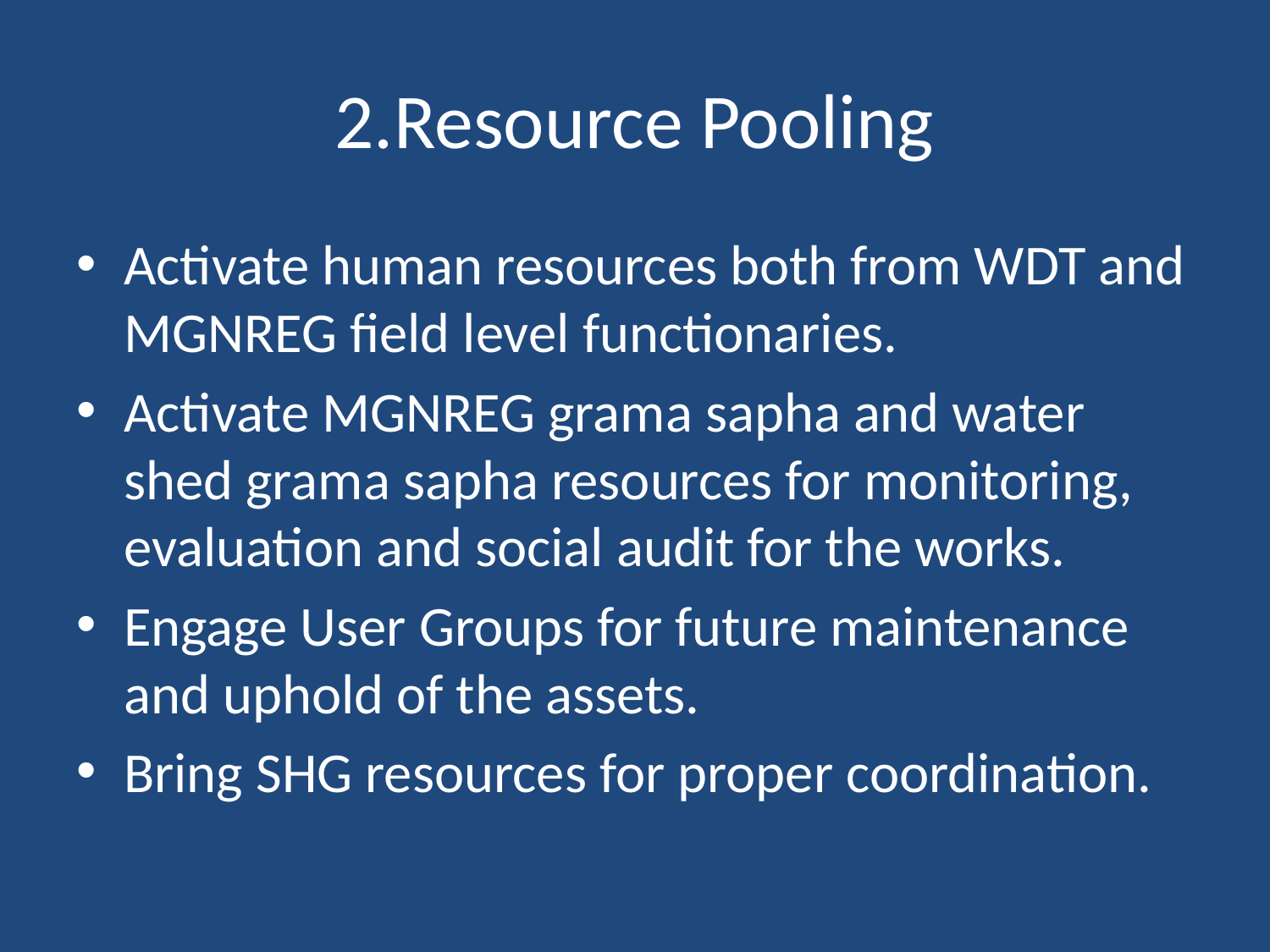

# 2.Resource Pooling
Activate human resources both from WDT and MGNREG field level functionaries.
Activate MGNREG grama sapha and water shed grama sapha resources for monitoring, evaluation and social audit for the works.
Engage User Groups for future maintenance and uphold of the assets.
Bring SHG resources for proper coordination.